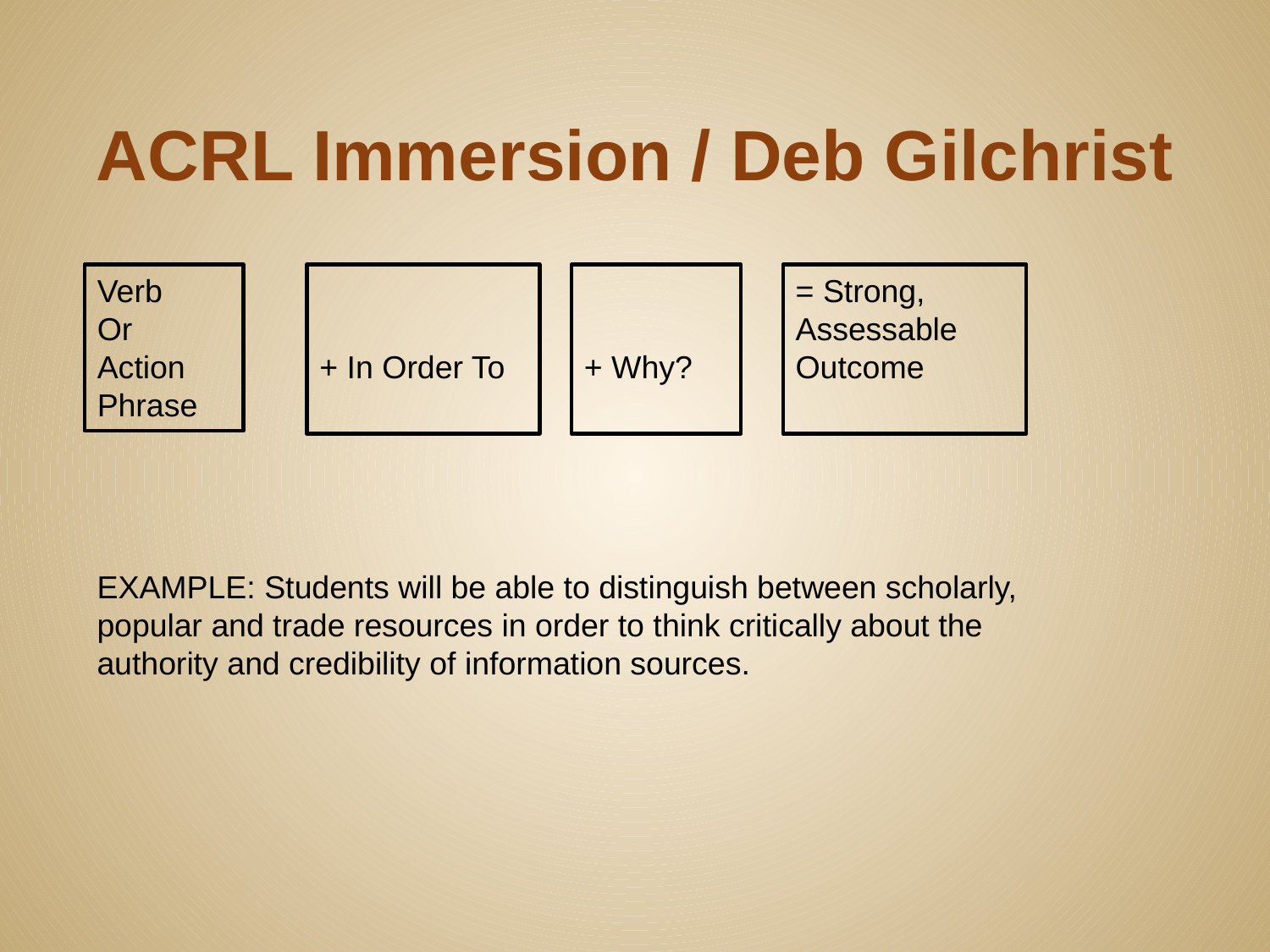

# ACRL Immersion / Deb Gilchrist

Verb
Or
Action Phrase

+ In Order To

+ Why?
= Strong, Assessable Outcome
EXAMPLE: Students will be able to distinguish between scholarly, popular and trade resources in order to think critically about the authority and credibility of information sources.